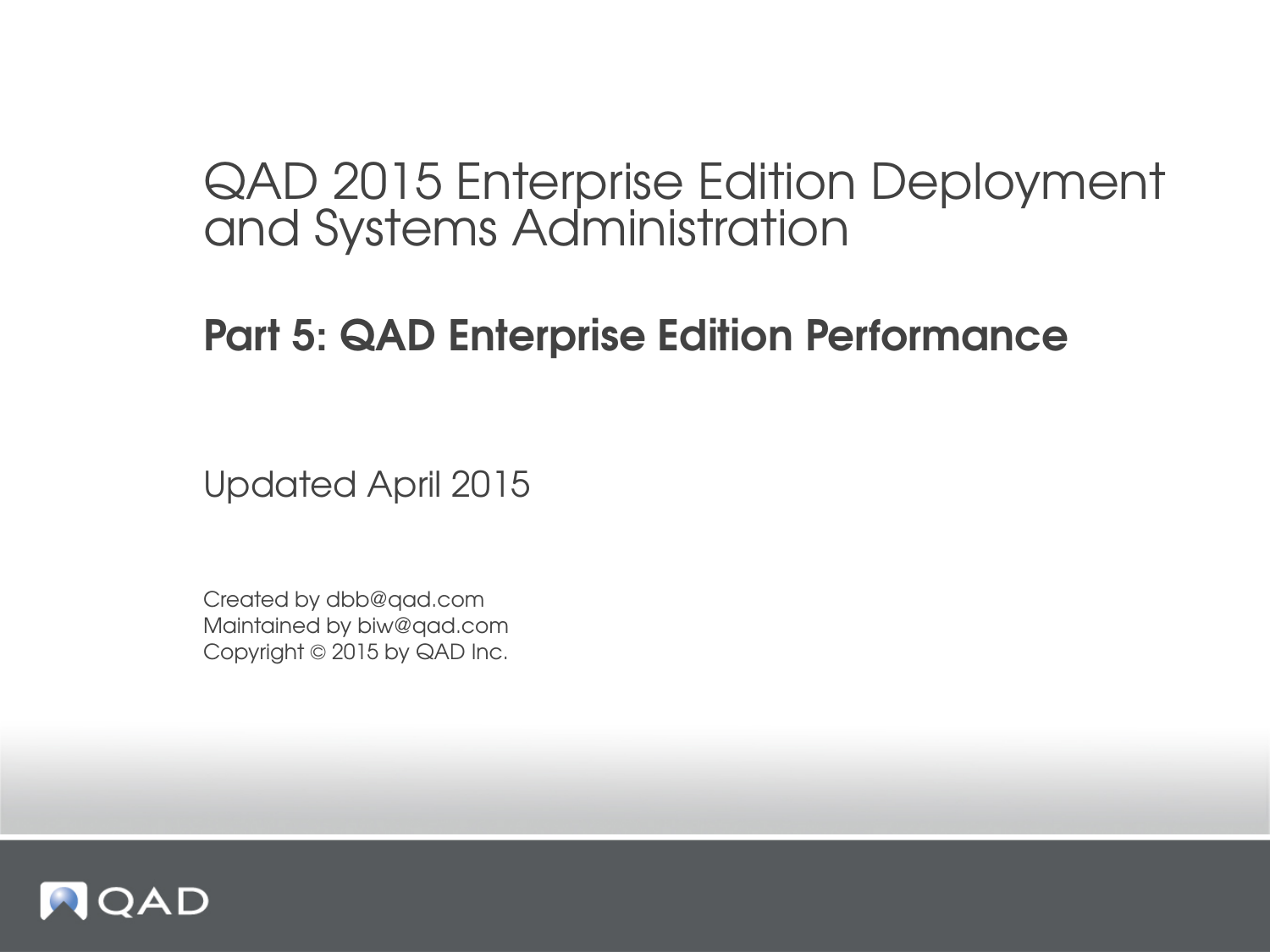

QAD 2015 Enterprise Edition Deployment and Systems Administration

Part 5: QAD Enterprise Edition Performance

Updated April 2015

Created by dbb@qad.com
Maintained by biw@qad.com
Copyright © 2015 by QAD Inc.